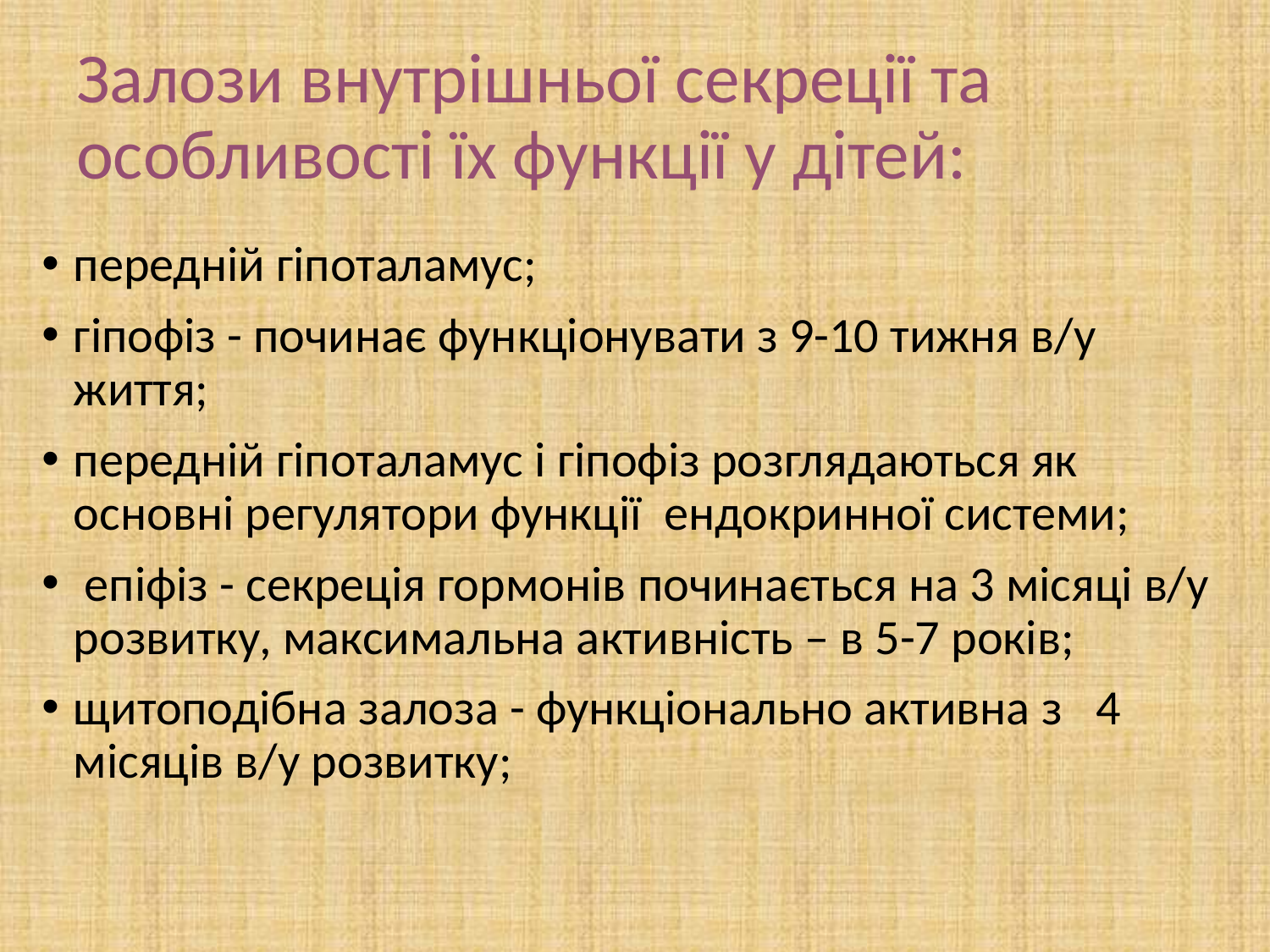

Залози внутрішньої секреції та особливості їх функції у дітей:
передній гіпоталамус;
гіпофіз - починає функцiонувати з 9-10 тижня в/у життя;
передній гіпоталамус і гіпофіз розглядаються як основні регулятори функції  ендокринної системи;
 епіфіз - секреція гормонів починається на 3 місяці в/у розвитку, максимальна активність – в 5-7 років;
щитоподібна залоза - функцiонально активна з   4 мiсяцiв в/у розвитку;